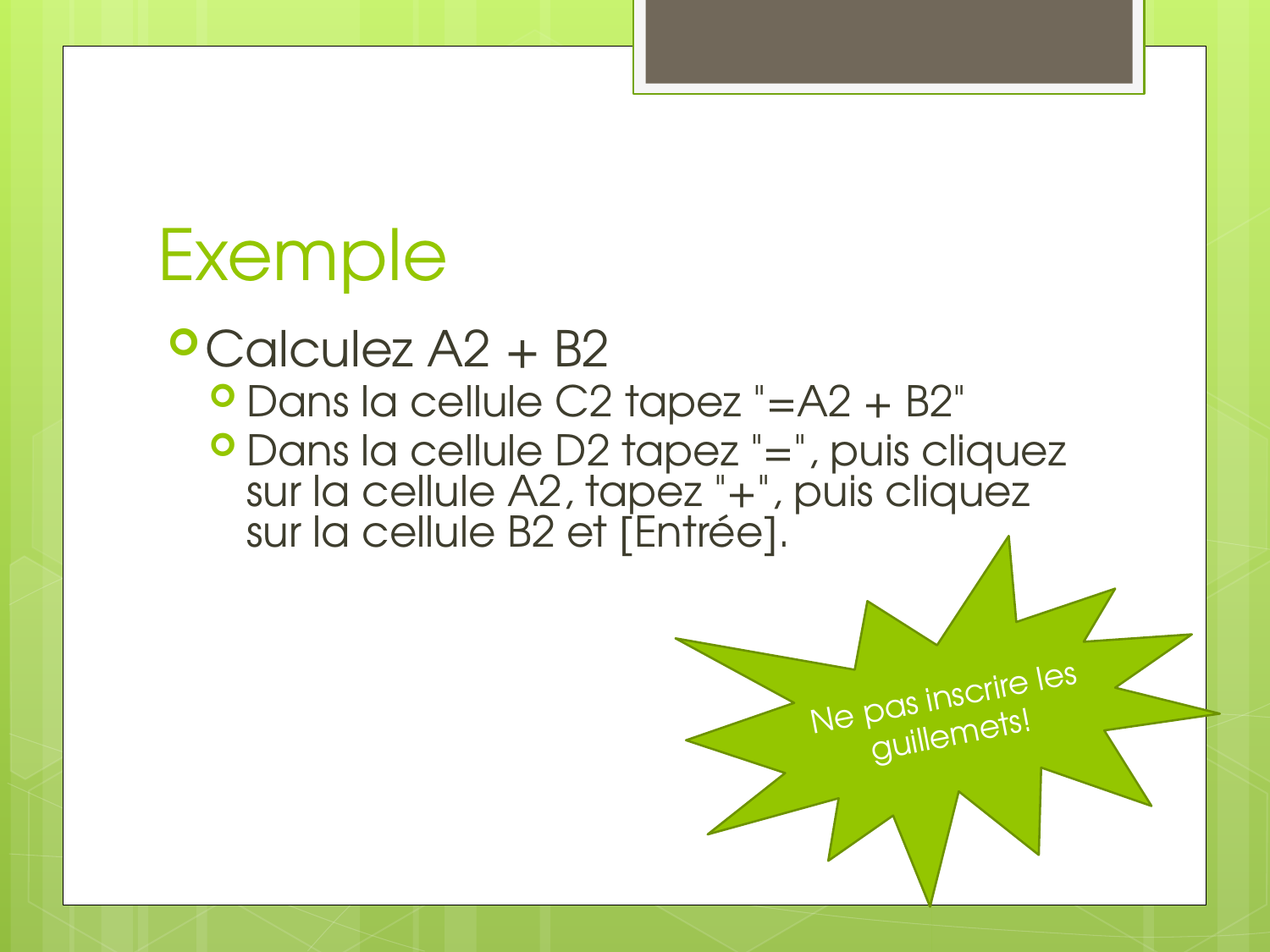

# Exemple
Calculez A2 + B2
Dans la cellule C2 tapez "=A2 + B2"
Dans la cellule D2 tapez "=", puis cliquez sur la cellule A2, tapez "+", puis cliquez sur la cellule B2 et [Entrée].

Ne pas inscrire les guillemets!